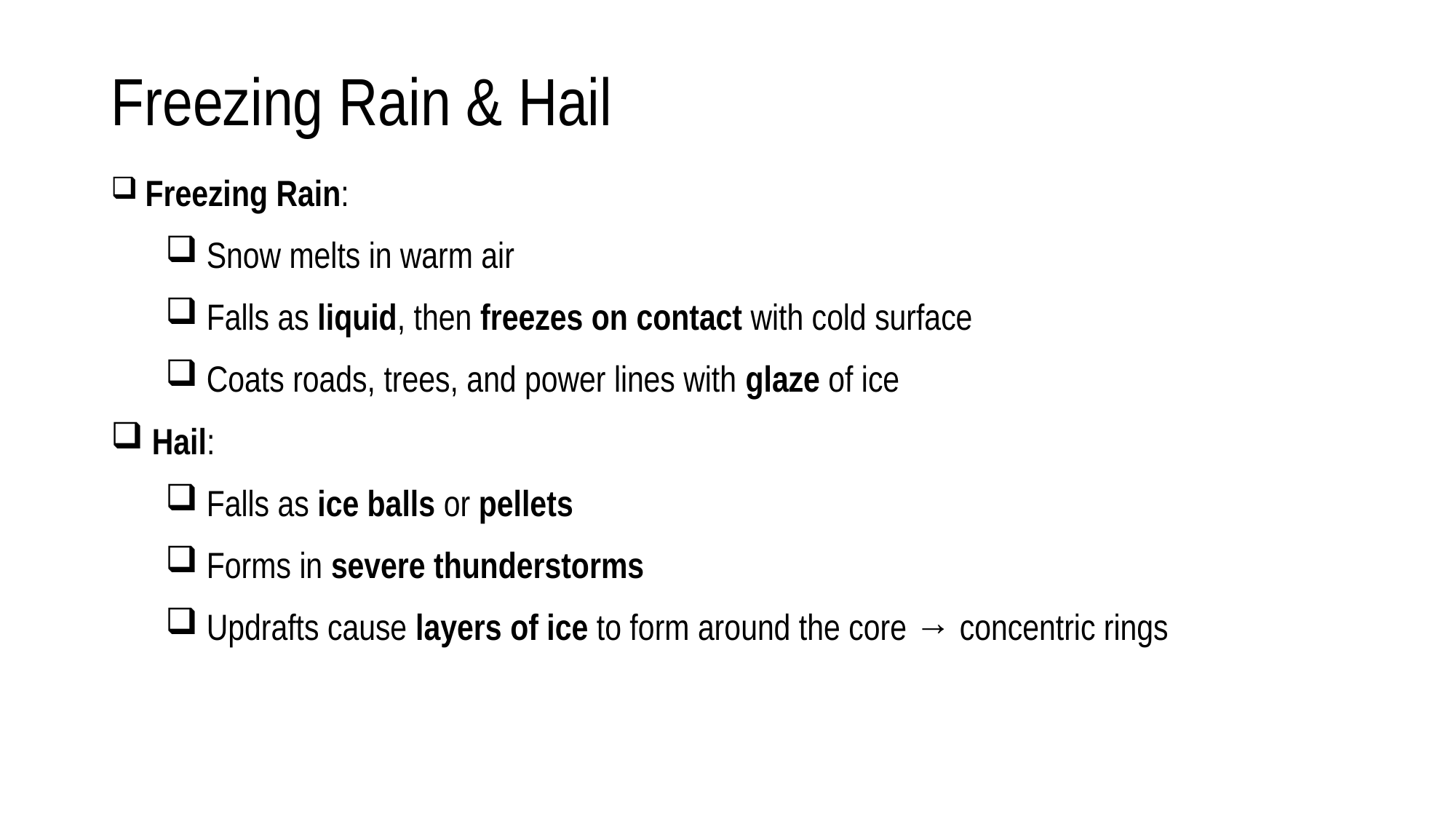

# Freezing Rain & Hail
 Freezing Rain:
 Snow melts in warm air
 Falls as liquid, then freezes on contact with cold surface
 Coats roads, trees, and power lines with glaze of ice
 Hail:
 Falls as ice balls or pellets
 Forms in severe thunderstorms
 Updrafts cause layers of ice to form around the core → concentric rings